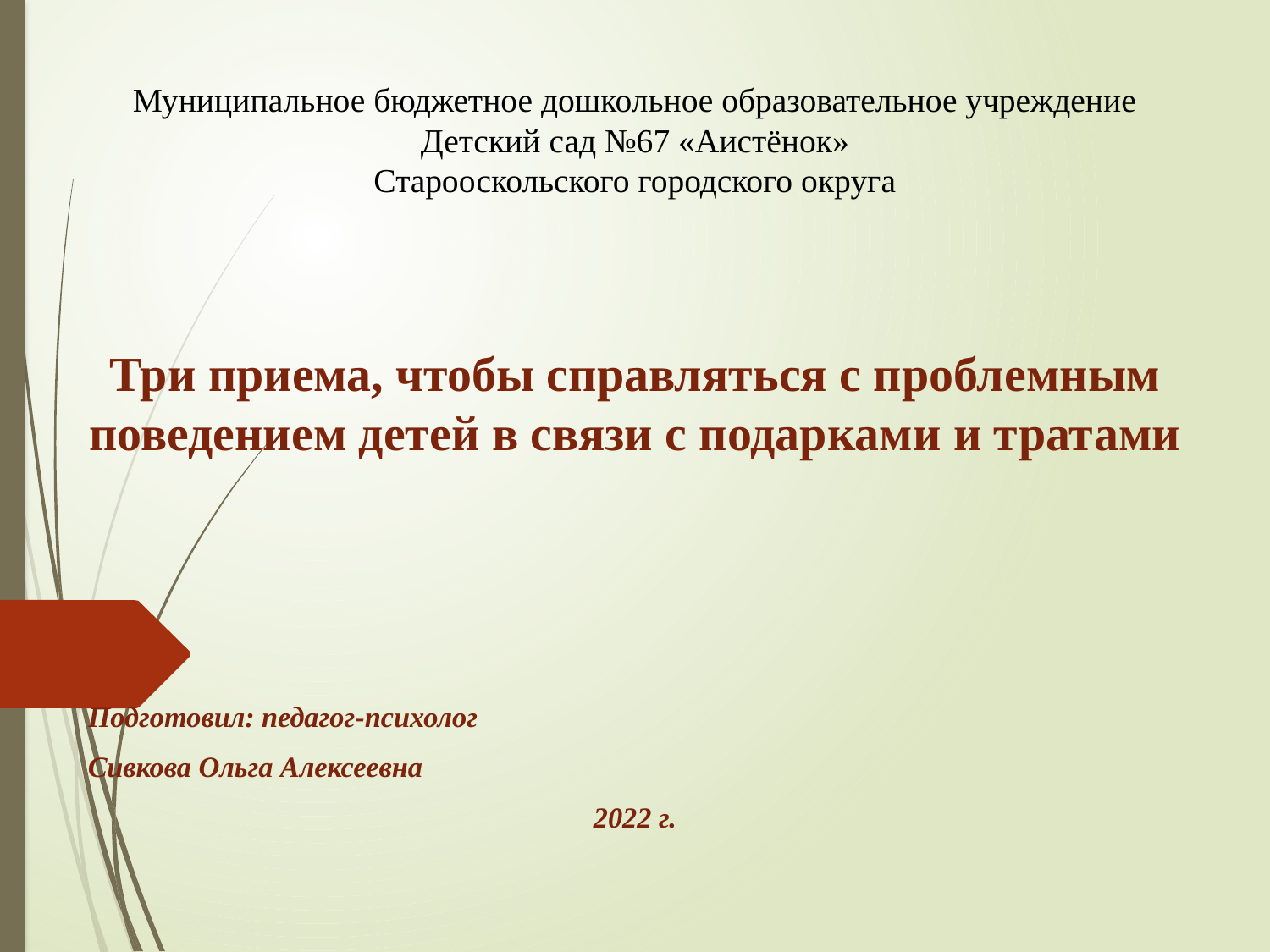

# Муниципальное бюджетное дошкольное образовательное учреждение Детский сад №67 «Аистёнок» Старооскольского городского округа
Три приема, чтобы справляться с проблемным поведением детей в связи с подарками и тратами

Подготовил: педагог-психолог
Сивкова Ольга Алексеевна
2022 г.